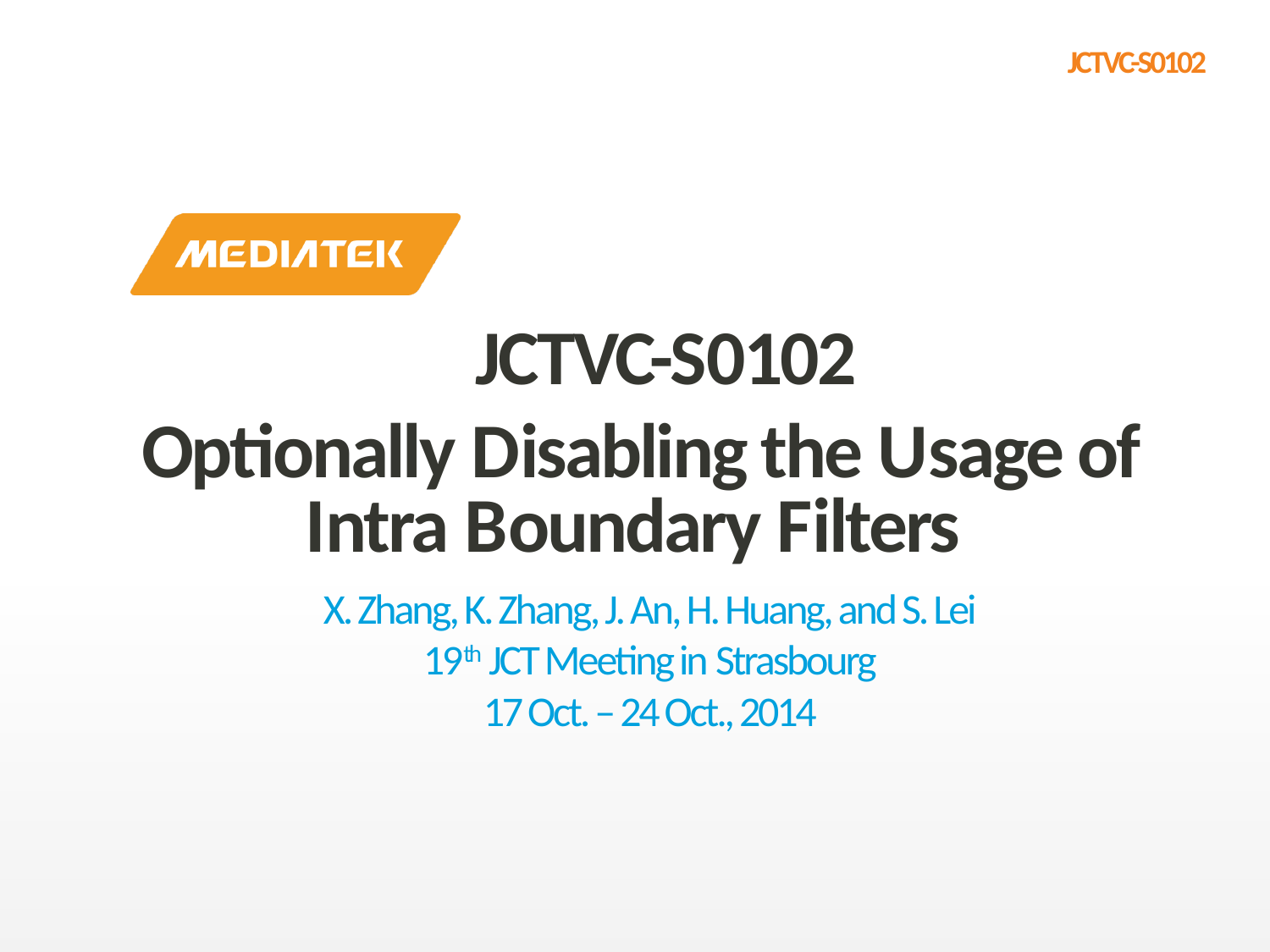

JCTVC-S0102
# Optionally Disabling the Usage of Intra Boundary Filters
X. Zhang, K. Zhang, J. An, H. Huang, and S. Lei
19th JCT Meeting in Strasbourg
17 Oct. – 24 Oct., 2014